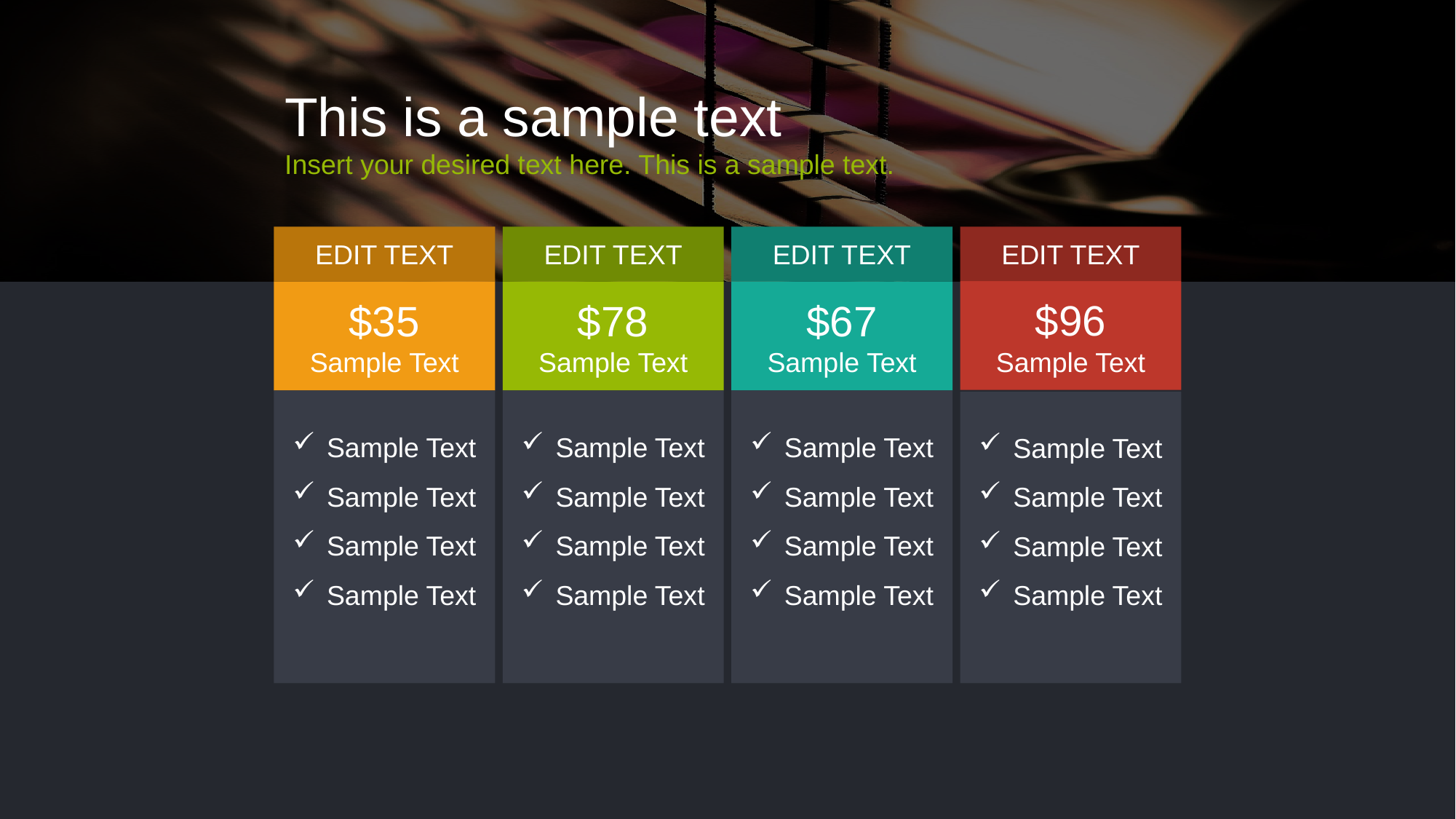

This is a sample text
Insert your desired text here. This is a sample text.
Edit Text
$35
Sample Text
Sample Text
Sample Text
Sample Text
Sample Text

Edit Text
$78
Sample Text

Sample Text
Sample Text
Sample Text
Sample Text

Edit Text
$67
Sample Text

Sample Text
Sample Text
Sample Text
Sample Text

Edit Text
$96
Sample Text

Sample Text
Sample Text
Sample Text
Sample Text